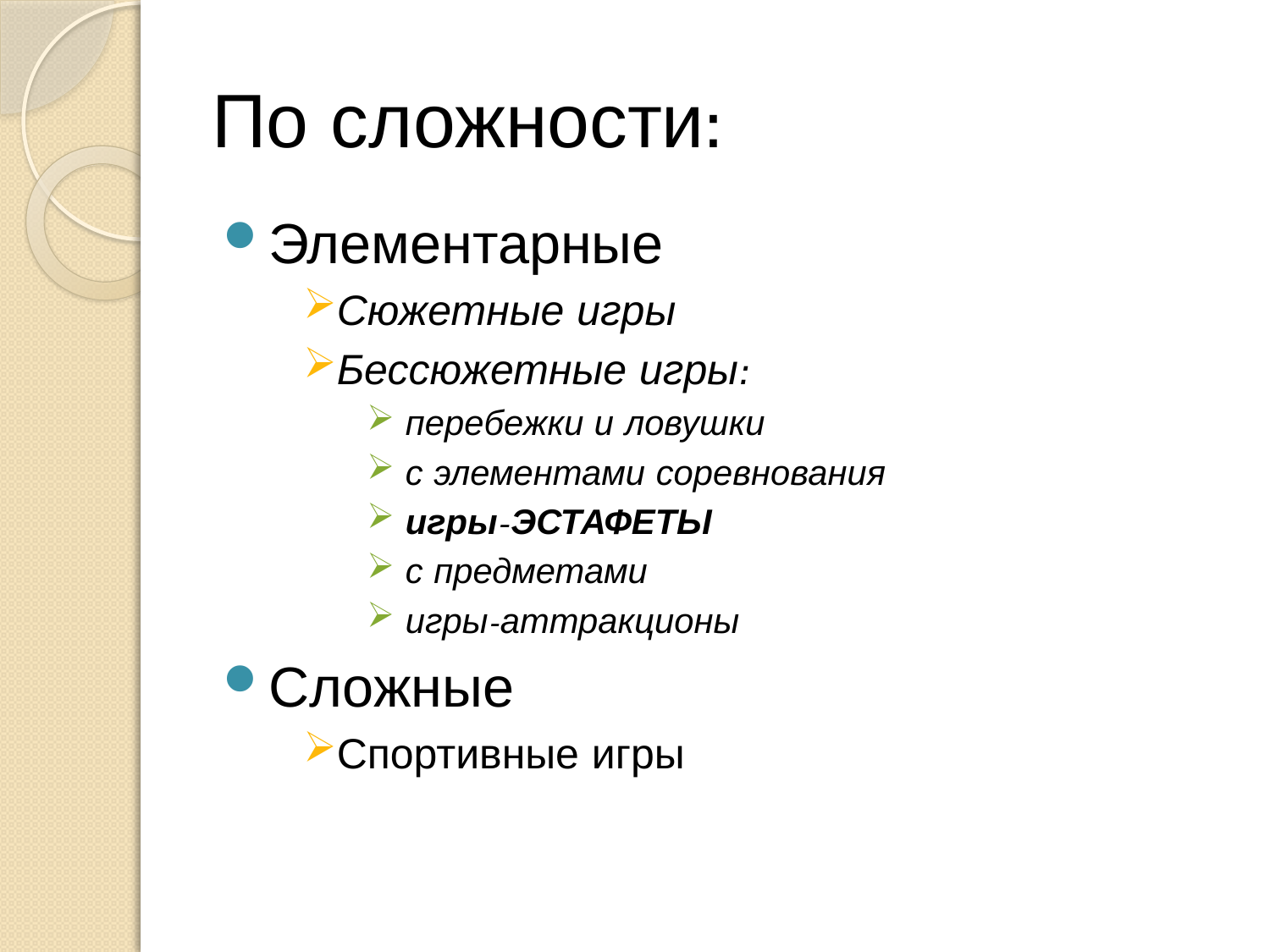

# По сложности:
Элементарные
Сюжетные игры
Бессюжетные игры:
 перебежки и ловушки
 с элементами соревнования
 игры-ЭСТАФЕТЫ
 с предметами
 игры-аттракционы
Сложные
Спортивные игры